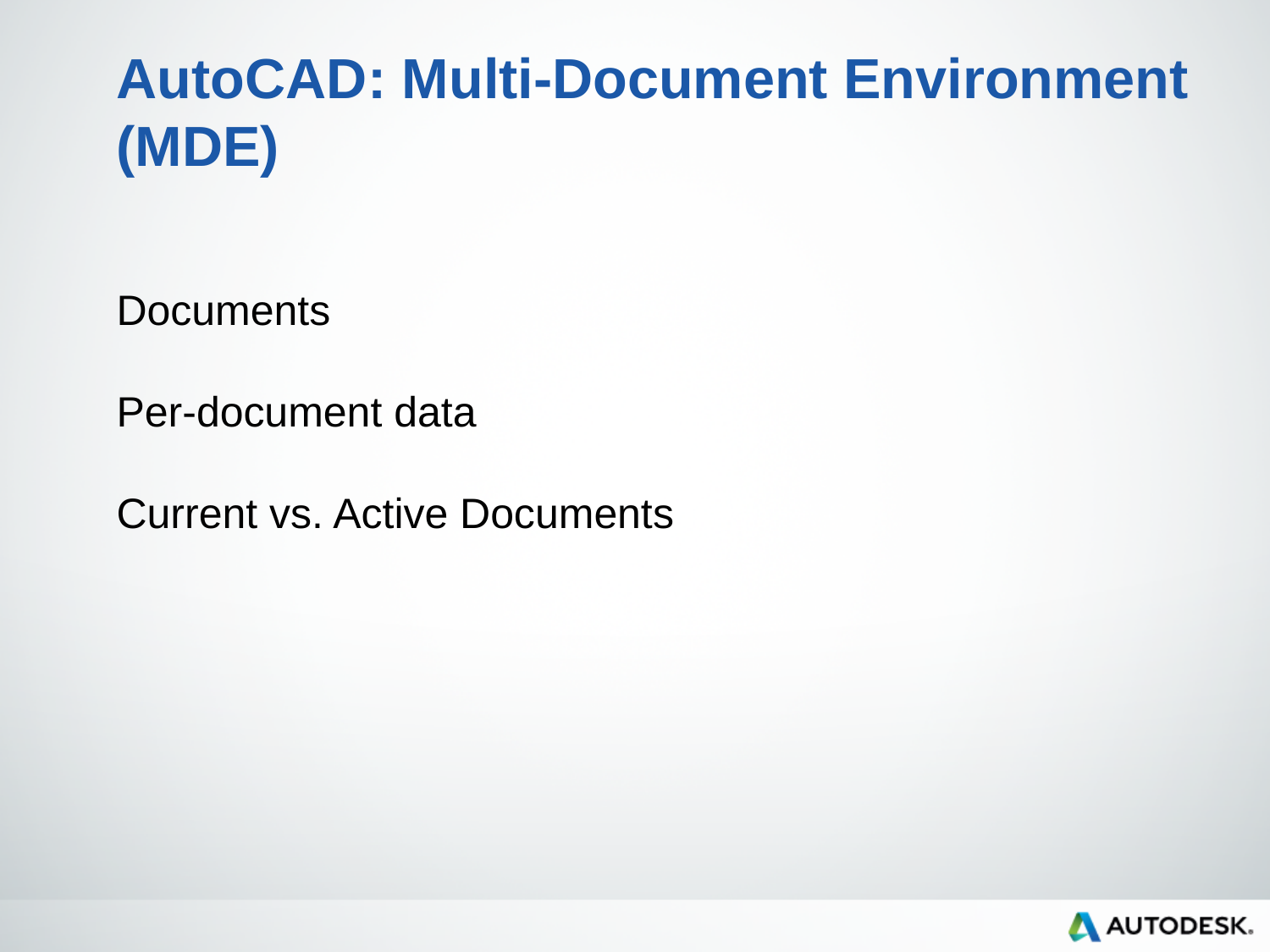

# AutoCAD: Multi-Document Environment (MDE)

Documents

Per-document data

Current vs. Active Documents